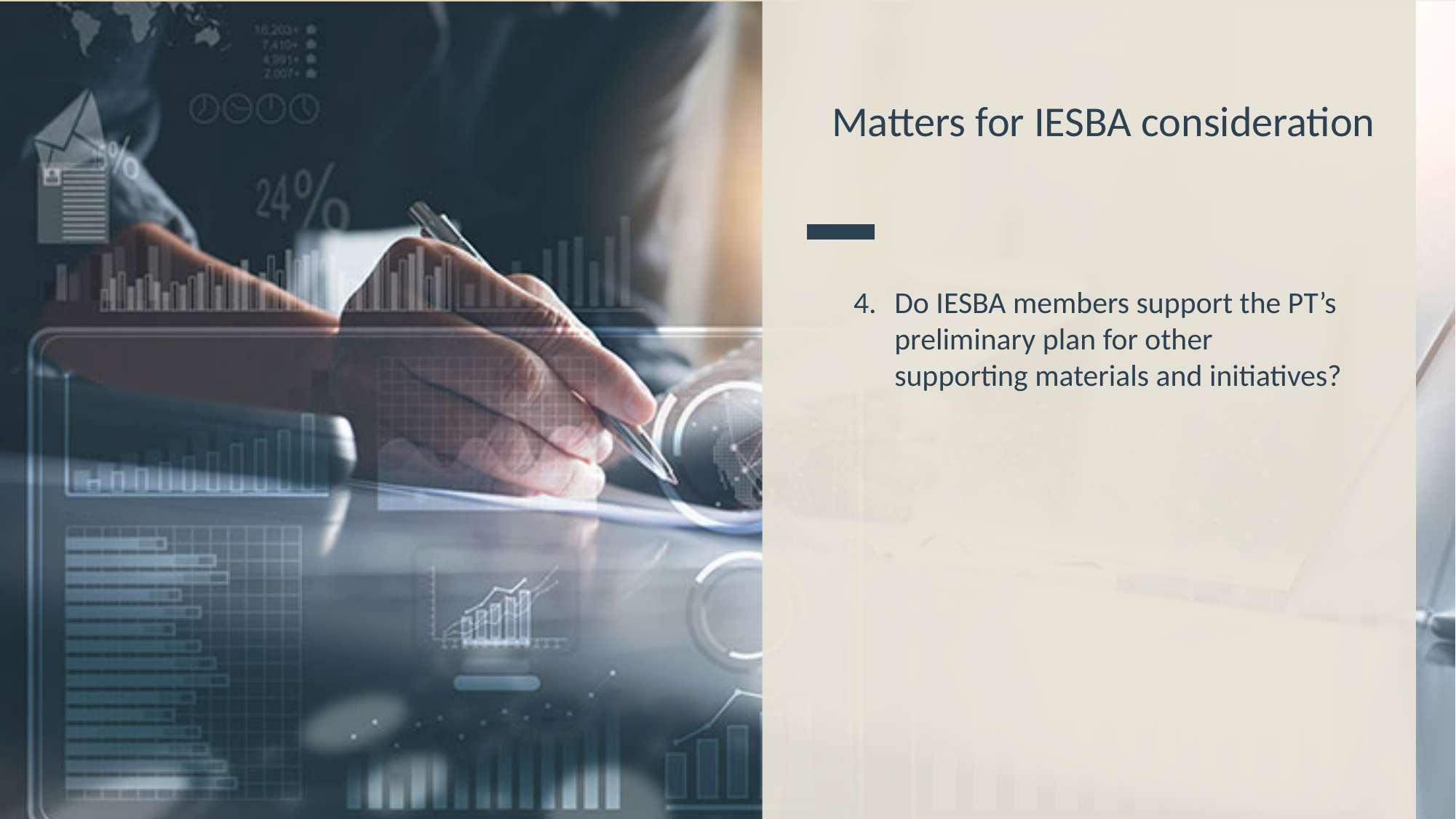

# Matters for IESBA consideration
Do IESBA members support the PT’s preliminary plan for other supporting materials and initiatives?
18